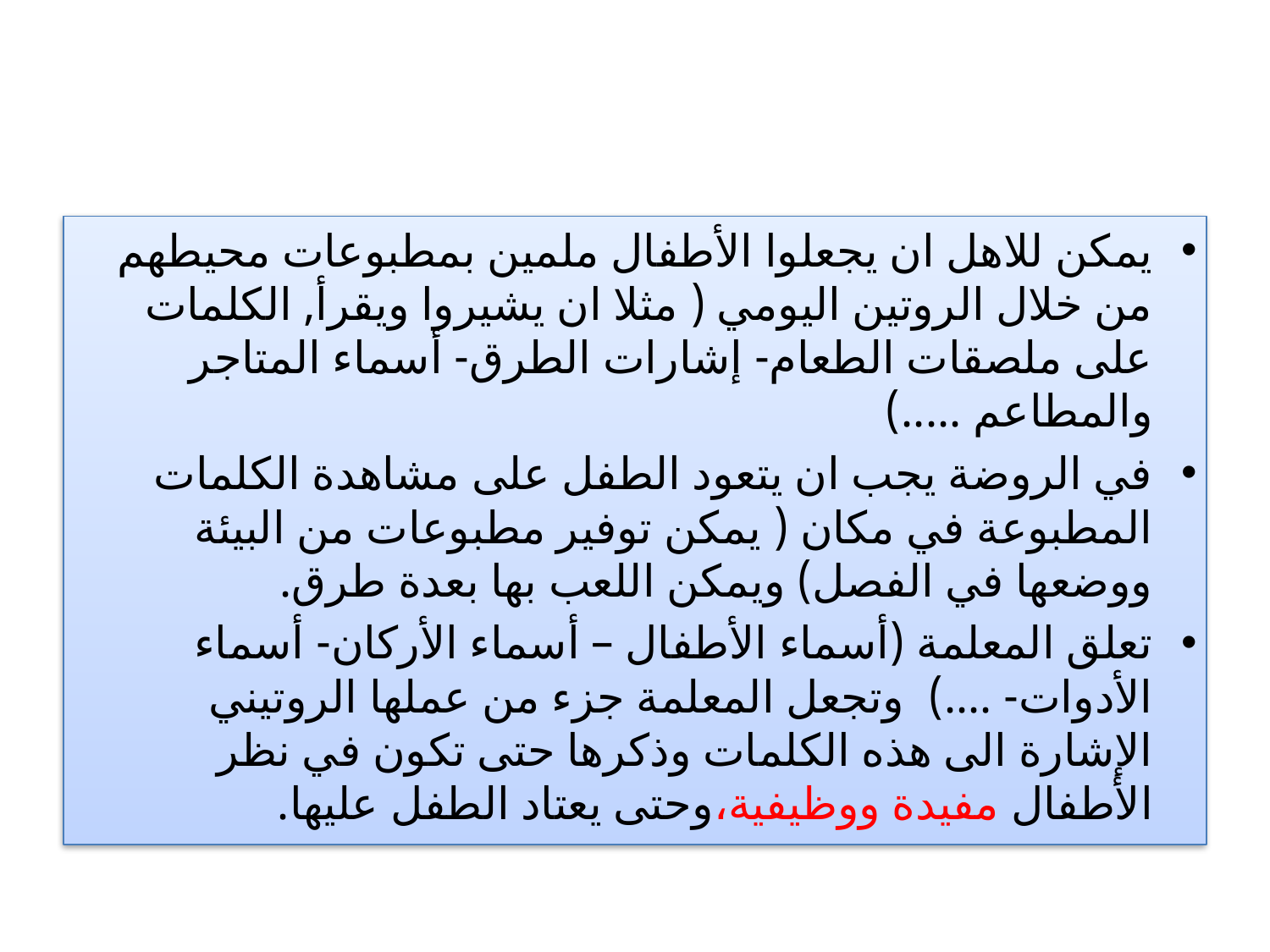

#
يمكن للاهل ان يجعلوا الأطفال ملمين بمطبوعات محيطهم من خلال الروتين اليومي ( مثلا ان يشيروا ويقرأ, الكلمات على ملصقات الطعام- إشارات الطرق- أسماء المتاجر والمطاعم .....)
في الروضة يجب ان يتعود الطفل على مشاهدة الكلمات المطبوعة في مكان ( يمكن توفير مطبوعات من البيئة ووضعها في الفصل) ويمكن اللعب بها بعدة طرق.
تعلق المعلمة (أسماء الأطفال – أسماء الأركان- أسماء الأدوات- ....)  وتجعل المعلمة جزء من عملها الروتيني الإشارة الى هذه الكلمات وذكرها حتى تكون في نظر الأطفال مفيدة ووظيفية،وحتى يعتاد الطفل عليها.